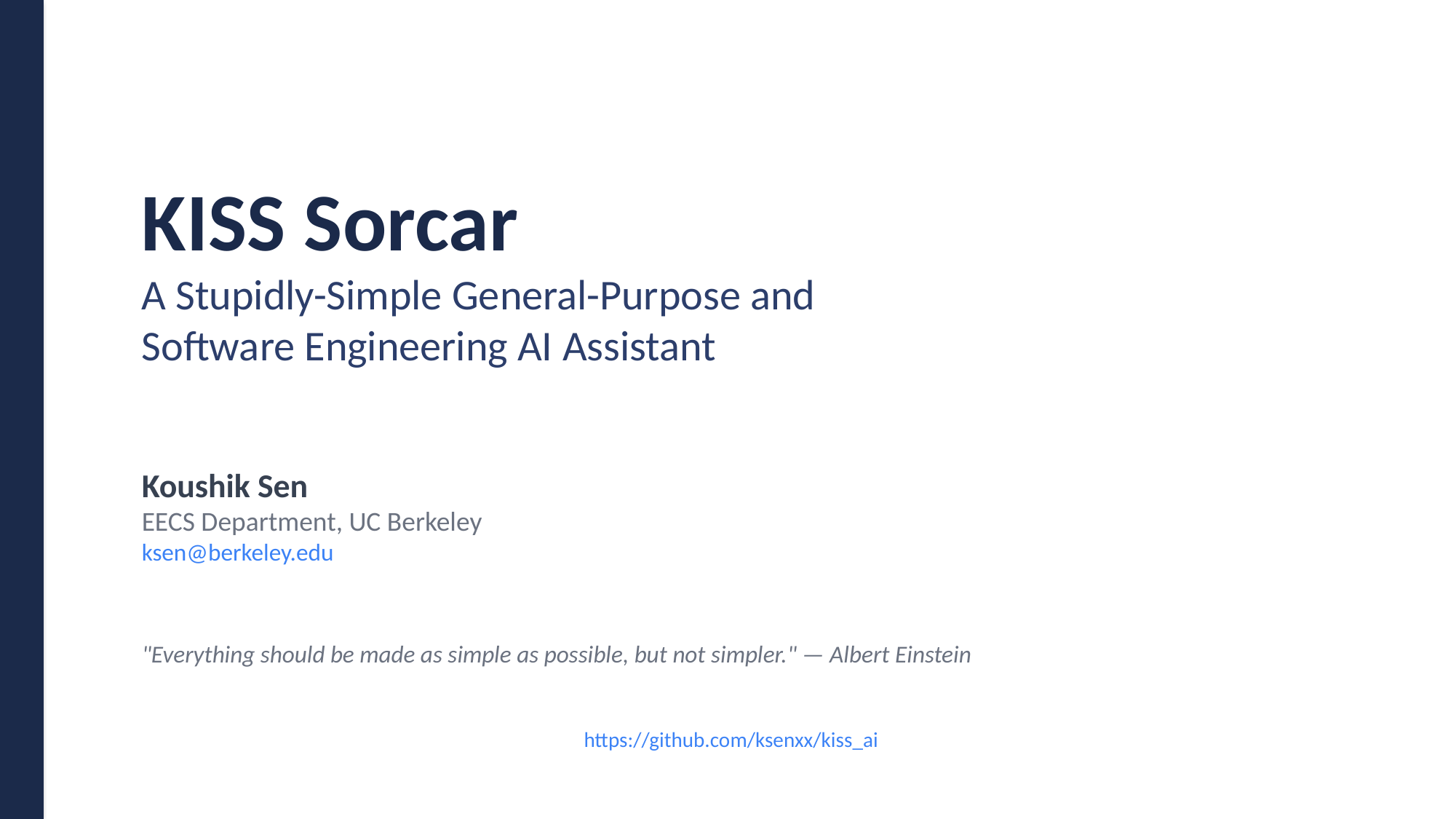

KISS Sorcar
A Stupidly-Simple General-Purpose and
Software Engineering AI Assistant
Koushik Sen
EECS Department, UC Berkeley
ksen@berkeley.edu
"Everything should be made as simple as possible, but not simpler." — Albert Einstein
https://github.com/ksenxx/kiss_ai